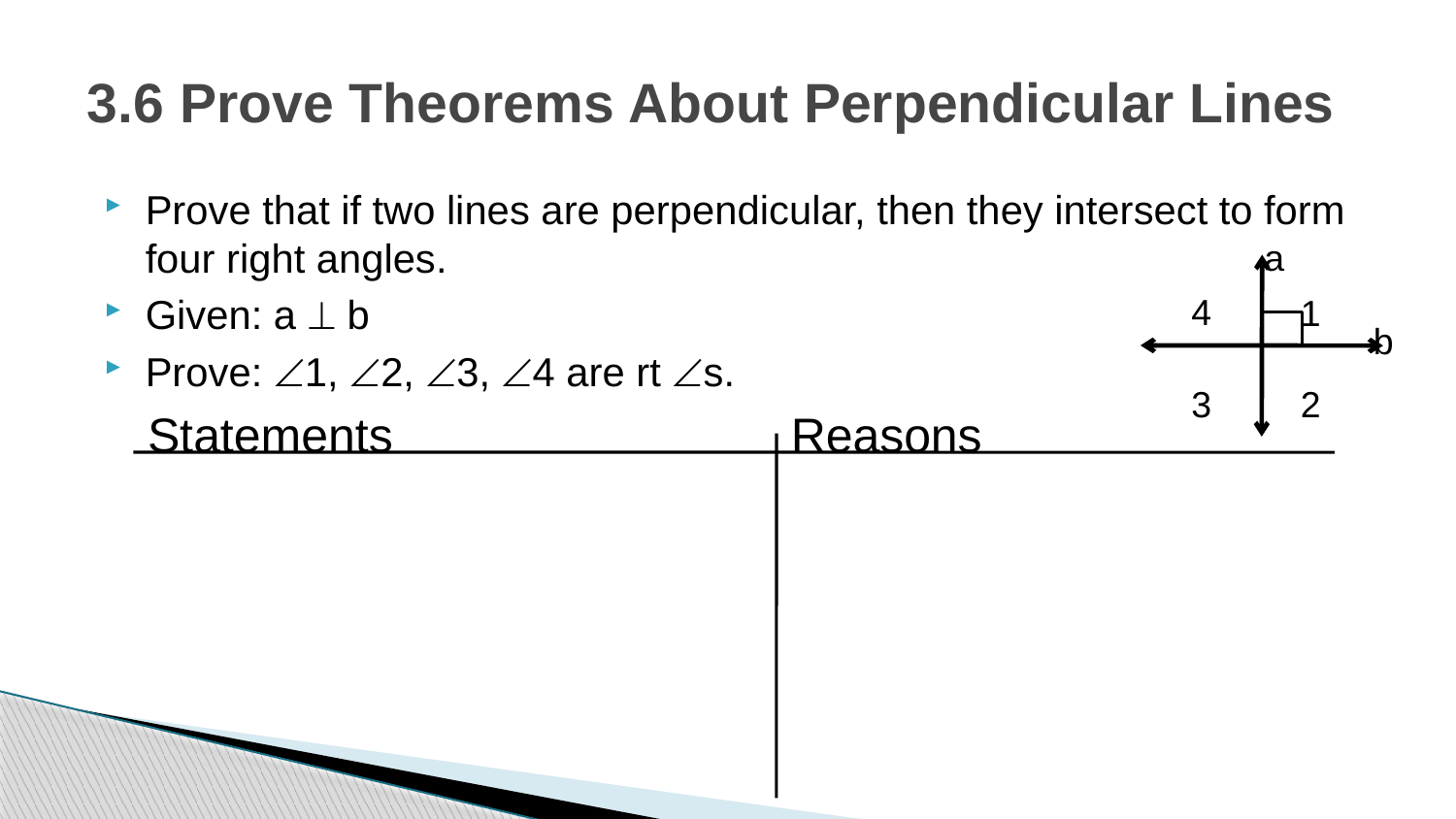

# 3.6 Prove Theorems About Perpendicular Lines
Prove that if two lines are perpendicular, then they intersect to form four right angles.
Given: a ⊥ b
Prove: ∠1, ∠2, ∠3, ∠4 are rt ∠s.
a

4
1
b
3
2
Statements
Reasons